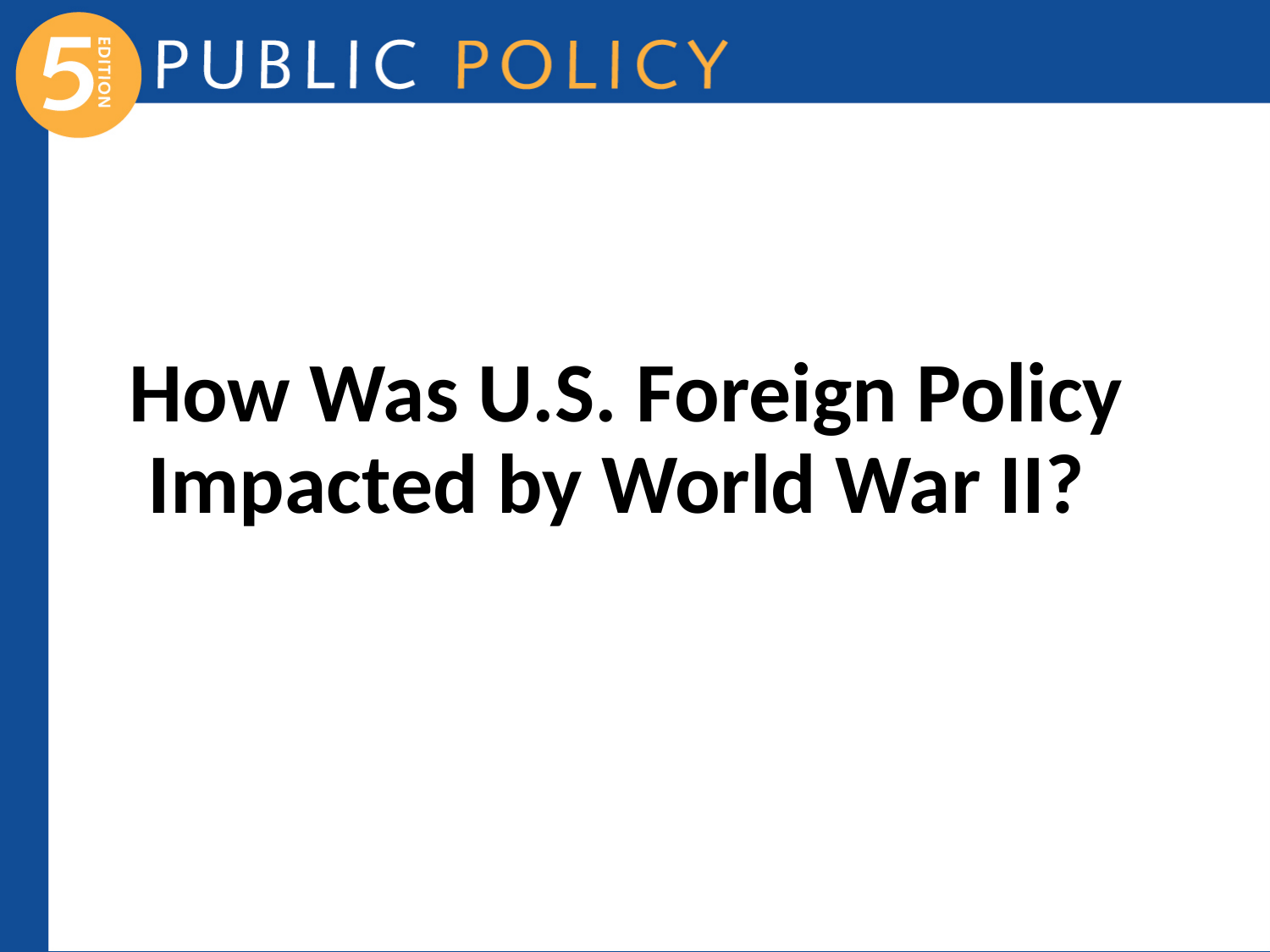

# How Was U.S. Foreign Policy Impacted by World War II?